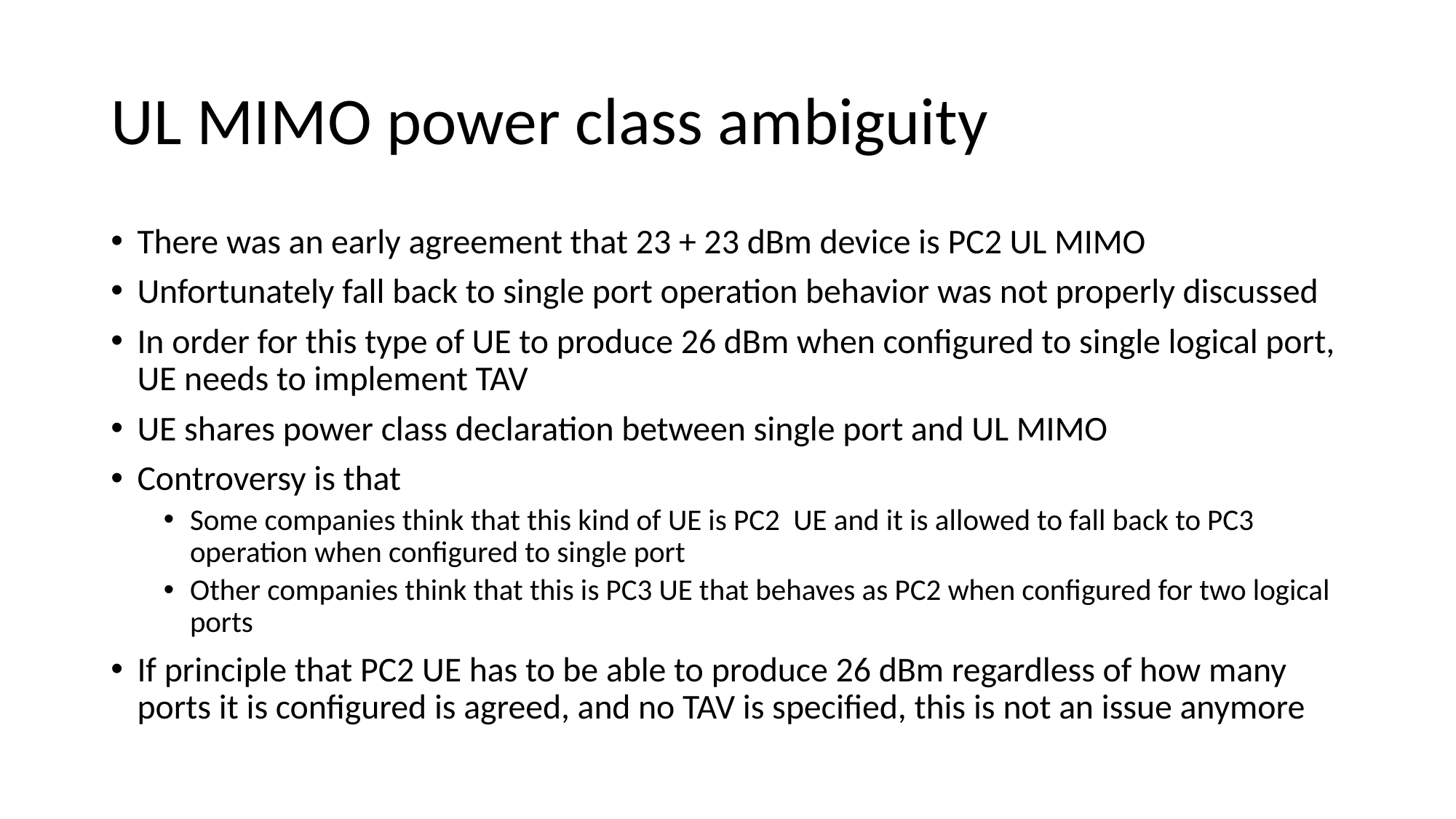

# UL MIMO power class ambiguity
There was an early agreement that 23 + 23 dBm device is PC2 UL MIMO
Unfortunately fall back to single port operation behavior was not properly discussed
In order for this type of UE to produce 26 dBm when configured to single logical port, UE needs to implement TAV
UE shares power class declaration between single port and UL MIMO
Controversy is that
Some companies think that this kind of UE is PC2  UE and it is allowed to fall back to PC3 operation when configured to single port
Other companies think that this is PC3 UE that behaves as PC2 when configured for two logical ports
If principle that PC2 UE has to be able to produce 26 dBm regardless of how many ports it is configured is agreed, and no TAV is specified, this is not an issue anymore